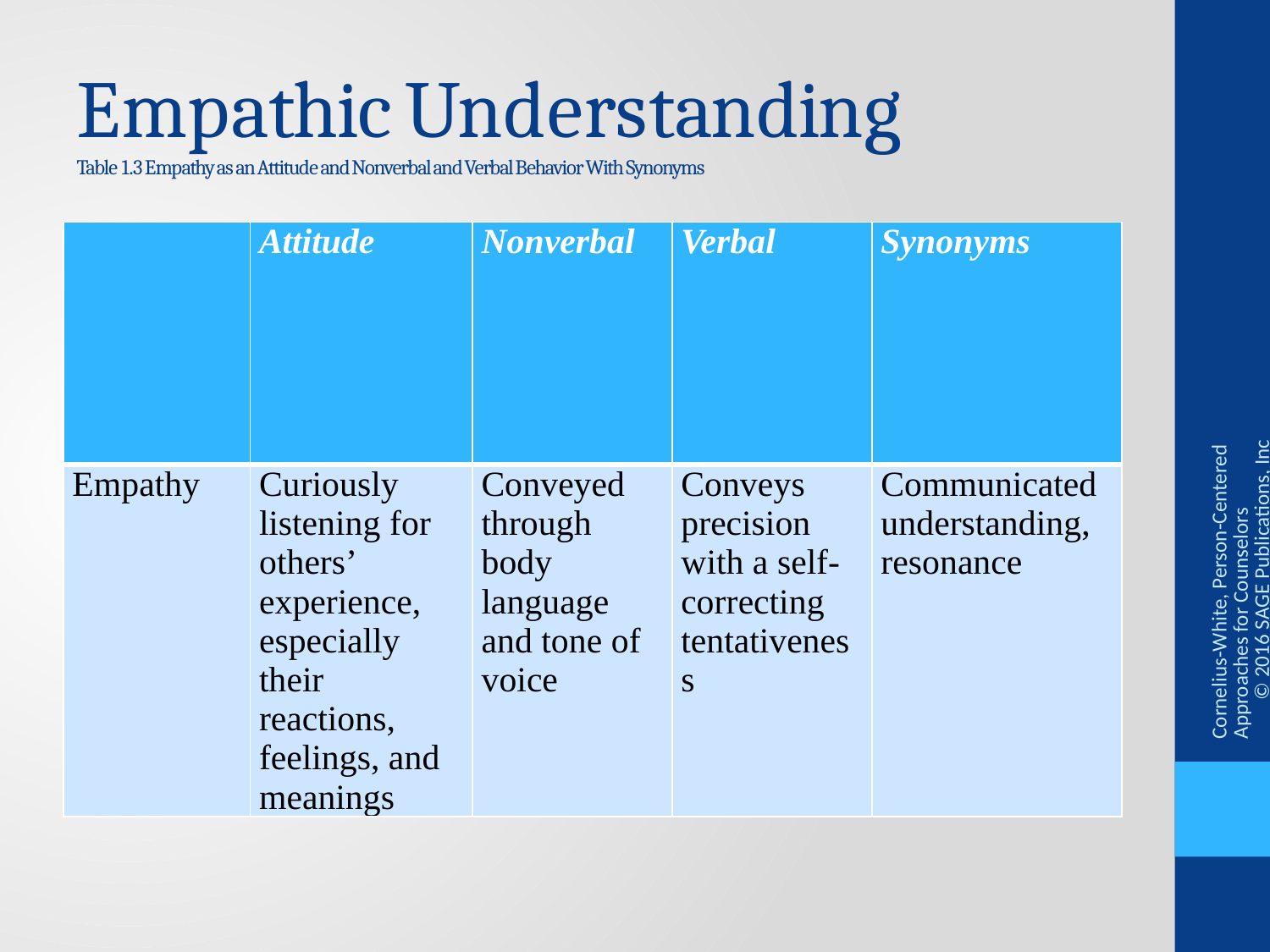

# Empathic Understanding Table 1.3 Empathy as an Attitude and Nonverbal and Verbal Behavior With Synonyms
|  | Attitude | Nonverbal | Verbal | Synonyms |
| --- | --- | --- | --- | --- |
| Empathy | Curiously listening for others’ experience, especially their reactions, feelings, and meanings | Conveyed through body language and tone of voice | Conveys precision with a self-correcting tentativeness | Communicated understanding, resonance |
Cornelius-White, Person-Centered Approaches for Counselors                      © 2016 SAGE Publications, Inc.